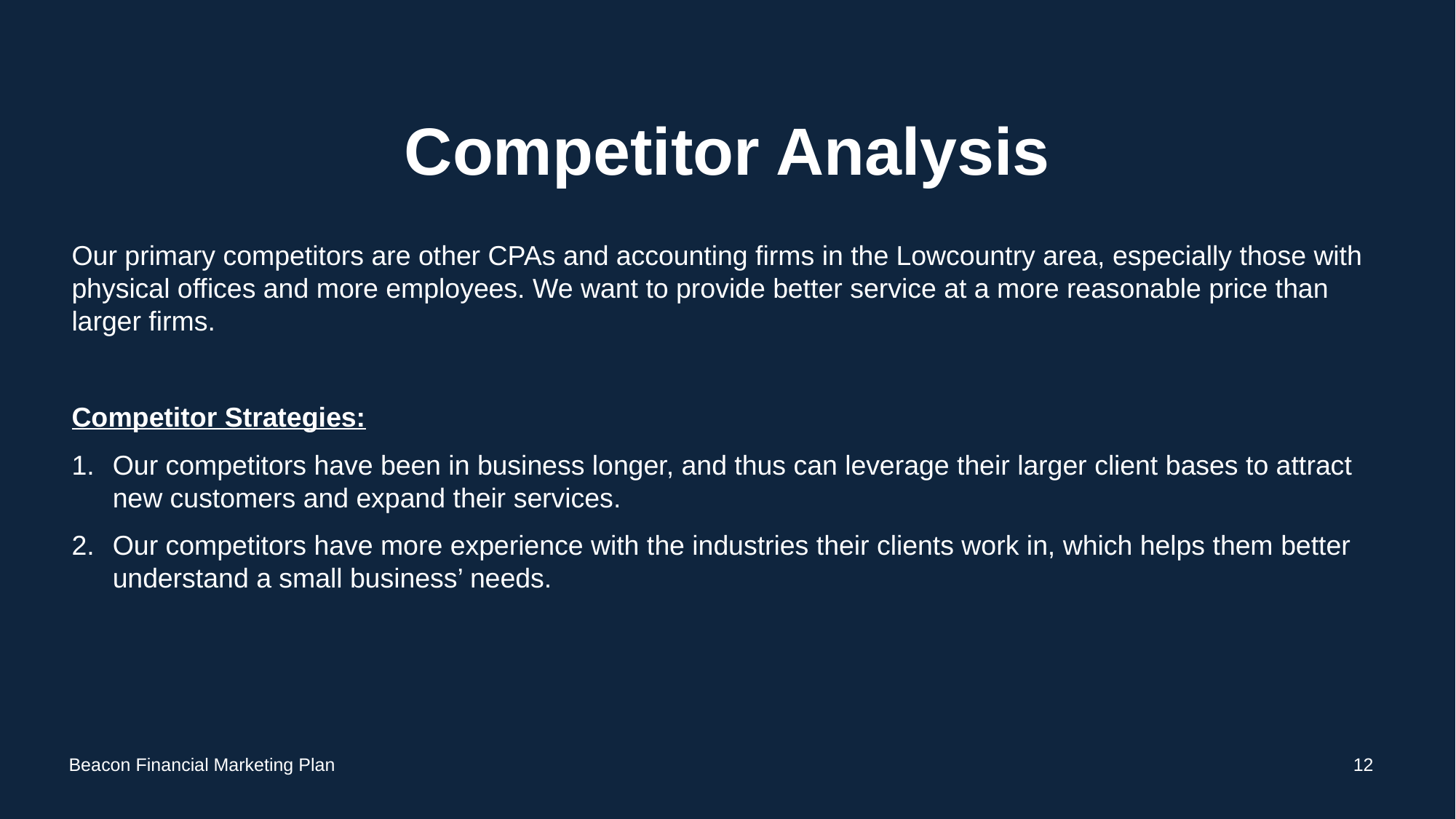

# Competitor Analysis
Our primary competitors are other CPAs and accounting firms in the Lowcountry area, especially those with physical offices and more employees. We want to provide better service at a more reasonable price than larger firms.

Competitor Strategies:
Our competitors have been in business longer, and thus can leverage their larger client bases to attract new customers and expand their services.
Our competitors have more experience with the industries their clients work in, which helps them better understand a small business’ needs.
12
Beacon Financial Marketing Plan